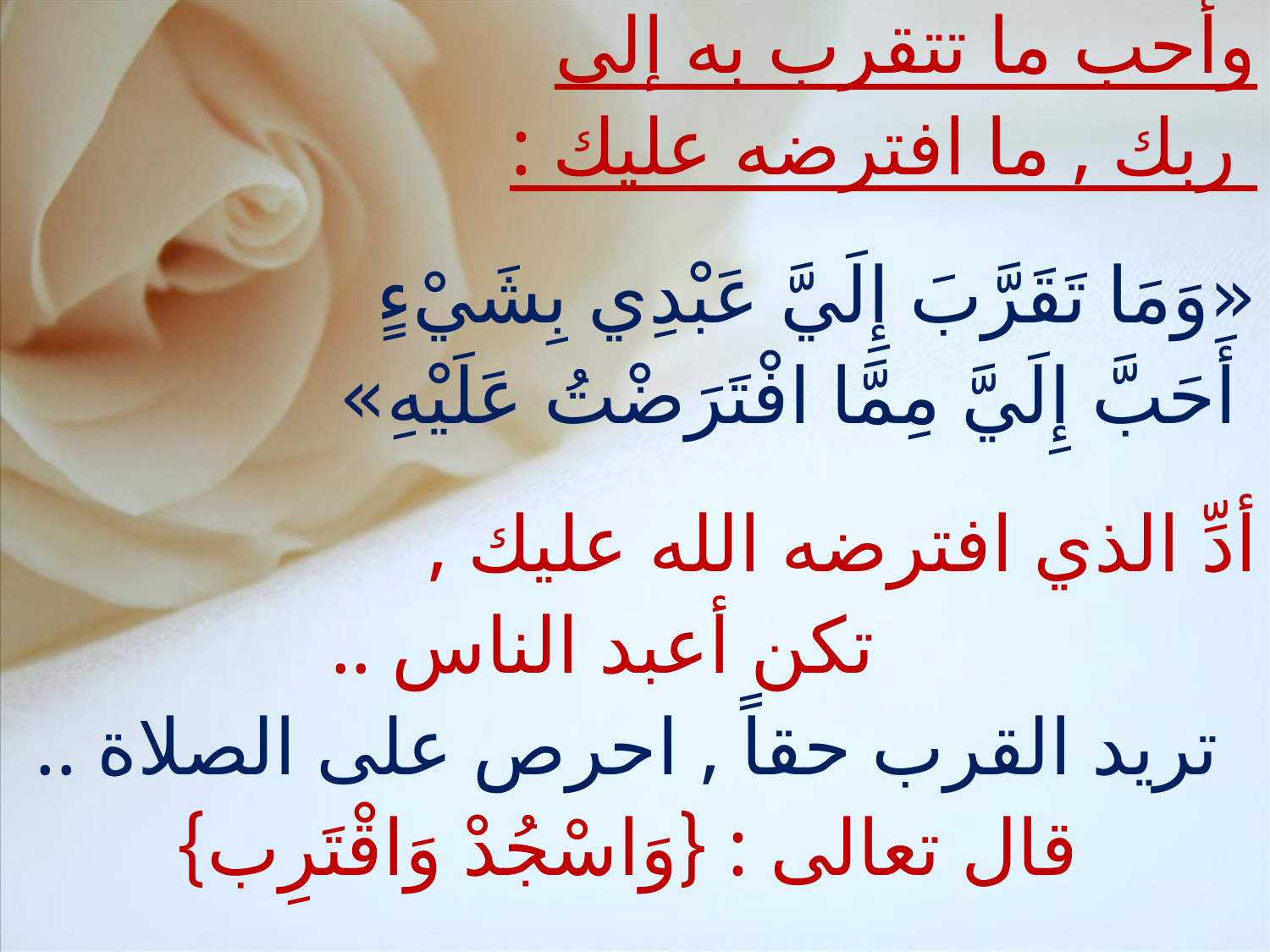

وأحب ما تتقرب به إلى
 ربك , ما افترضه عليك :

«وَمَا تَقَرَّبَ إِلَيَّ عَبْدِي بِشَيْءٍ
 أَحَبَّ إِلَيَّ مِمَّا افْتَرَضْتُ عَلَيْهِ»

أدِّ الذي افترضه الله عليك ,
                   تكن أعبد الناس ..
تريد القرب حقاً , احرص على الصلاة ..
قال تعالى : {وَاسْجُدْ وَاقْتَرِب}